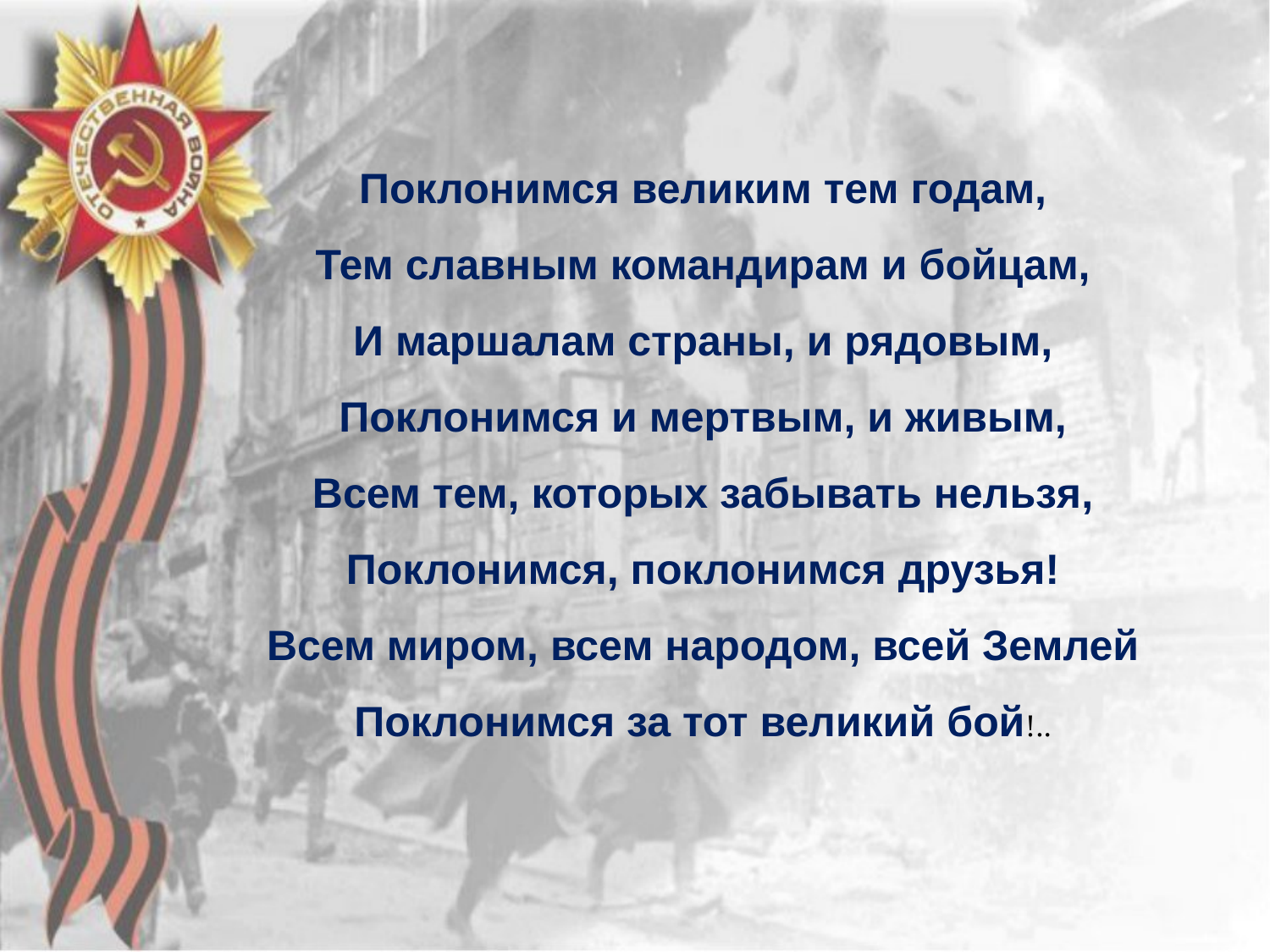

Поклонимся великим тем годам,
Тем славным командирам и бойцам,
И маршалам страны, и рядовым,
Поклонимся и мертвым, и живым,
Всем тем, которых забывать нельзя,
Поклонимся, поклонимся друзья!
Всем миром, всем народом, всей Землей
Поклонимся за тот великий бой!..